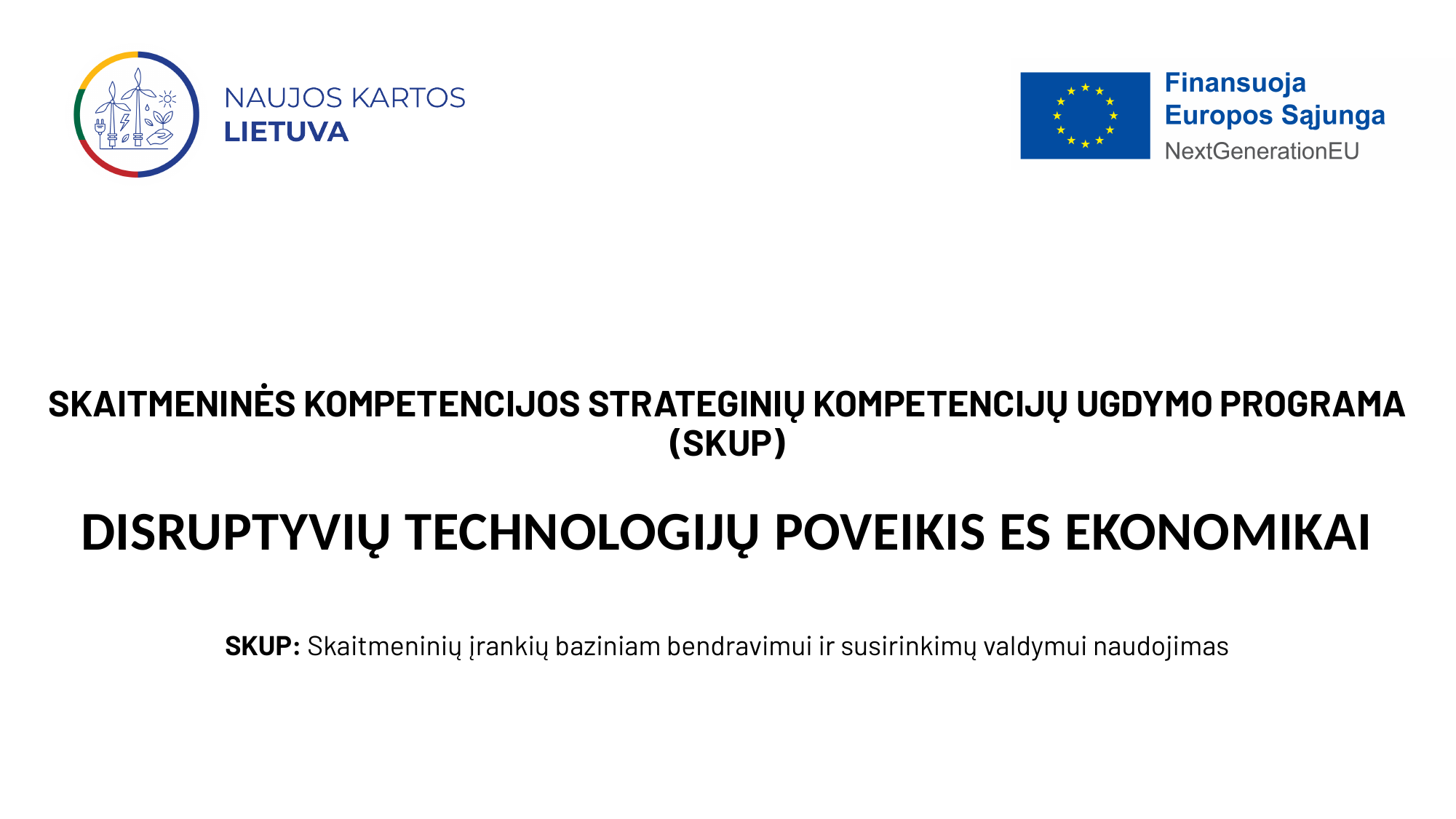

# SKAITMENINĖS KOMPETENCIJOS STRATEGINIŲ KOMPETENCIJŲ UGDYMO PROGRAMA (SKUP) DISRUPTYVIŲ TECHNOLOGIJŲ POVEIKIS ES EKONOMIKAI
SKUP: Skaitmeninių įrankių baziniam bendravimui ir susirinkimų valdymui naudojimas